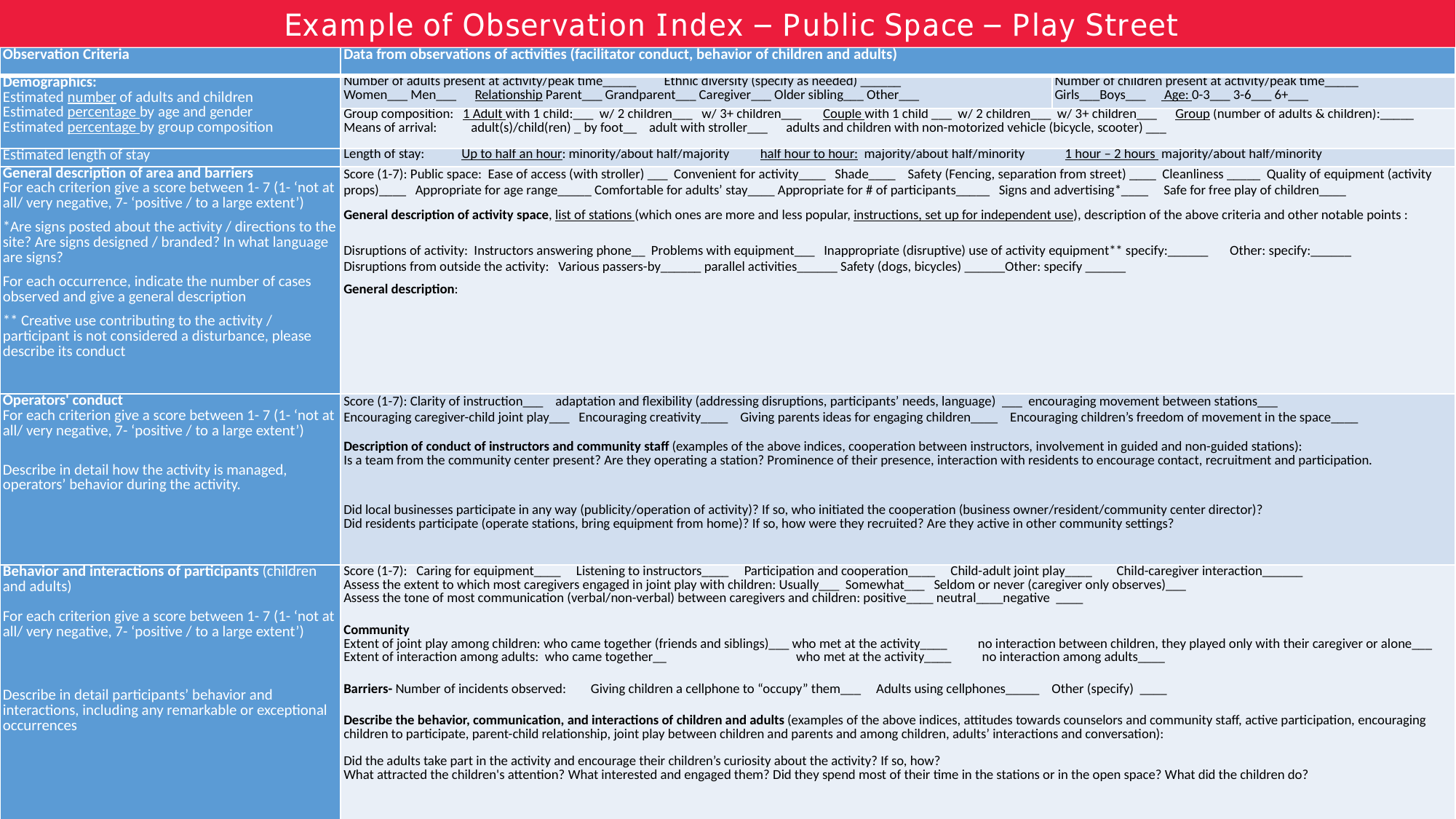

Example of Observation Index – Public Space – Play Street
| Observation Criteria | Data from observations of activities (facilitator conduct, behavior of children and adults) |  |
| --- | --- | --- |
| Demographics: Estimated number of adults and children Estimated percentage by age and gender Estimated percentage by group composition | Number of adults present at activity/peak time\_\_\_\_\_ Ethnic diversity (specify as needed) \_\_\_\_\_\_ Women\_\_\_ Men\_\_\_ Relationship Parent\_\_\_ Grandparent\_\_\_ Caregiver\_\_\_ Older sibling\_\_\_ Other\_\_\_ | Number of children present at activity/peak time\_\_\_\_\_ Girls\_\_\_Boys\_\_\_ Age: 0-3\_\_\_ 3-6\_\_\_ 6+\_\_\_ |
|  | Group composition: 1 Adult with 1 child:\_\_\_ w/ 2 children\_\_\_ w/ 3+ children\_\_\_ Couple with 1 child \_\_\_ w/ 2 children\_\_\_ w/ 3+ children\_\_\_ Group (number of adults & children):\_\_\_\_\_ Means of arrival: adult(s)/child(ren) \_ by foot\_\_ adult with stroller\_\_\_ adults and children with non-motorized vehicle (bicycle, scooter) \_\_\_ |  |
| Estimated length of stay | Length of stay: Up to half an hour: minority/about half/majority half hour to hour: majority/about half/minority 1 hour – 2 hours majority/about half/minority |  |
| General description of area and barriers For each criterion give a score between 1- 7 (1- ‘not at all/ very negative, 7- ‘positive / to a large extent’) \*Are signs posted about the activity / directions to the site? Are signs designed / branded? In what language are signs? For each occurrence, indicate the number of cases observed and give a general description \*\* Creative use contributing to the activity / participant is not considered a disturbance, please describe its conduct | Score (1-7): Public space: Ease of access (with stroller) \_\_\_ Convenient for activity\_\_\_\_ Shade\_\_\_\_ Safety (Fencing, separation from street) \_\_\_\_ Cleanliness \_\_\_\_\_ Quality of equipment (activity props)\_\_\_\_ Appropriate for age range\_\_\_\_\_ Comfortable for adults’ stay\_\_\_\_ Appropriate for # of participants\_\_\_\_\_ Signs and advertising\*\_\_\_\_ Safe for free play of children\_\_\_\_ General description of activity space, list of stations (which ones are more and less popular, instructions, set up for independent use), description of the above criteria and other notable points :    Disruptions of activity: Instructors answering phone\_\_ Problems with equipment\_\_\_ Inappropriate (disruptive) use of activity equipment\*\* specify:\_\_\_\_\_\_ Other: specify:\_\_\_\_\_\_ Disruptions from outside the activity: Various passers-by\_\_\_\_\_\_ parallel activities\_\_\_\_\_\_ Safety (dogs, bicycles) \_\_\_\_\_\_Other: specify \_\_\_\_\_\_ General description: |  |
| Operators' conduct For each criterion give a score between 1- 7 (1- ‘not at all/ very negative, 7- ‘positive / to a large extent’) Describe in detail how the activity is managed, operators’ behavior during the activity. | Score (1-7): Clarity of instruction\_\_\_ adaptation and flexibility (addressing disruptions, participants’ needs, language) \_\_\_ encouraging movement between stations\_\_\_ Encouraging caregiver-child joint play\_\_\_ Encouraging creativity\_\_\_\_ Giving parents ideas for engaging children\_\_\_\_ Encouraging children’s freedom of movement in the space\_\_\_\_ Description of conduct of instructors and community staff (examples of the above indices, cooperation between instructors, involvement in guided and non-guided stations): Is a team from the community center present? Are they operating a station? Prominence of their presence, interaction with residents to encourage contact, recruitment and participation.     Did local businesses participate in any way (publicity/operation of activity)? If so, who initiated the cooperation (business owner/resident/community center director)? Did residents participate (operate stations, bring equipment from home)? If so, how were they recruited? Are they active in other community settings? |  |
| Behavior and interactions of participants (children and adults) For each criterion give a score between 1- 7 (1- ‘not at all/ very negative, 7- ‘positive / to a large extent’)     Describe in detail participants’ behavior and interactions, including any remarkable or exceptional occurrences | Score (1-7): Caring for equipment\_\_\_\_ Listening to instructors\_\_\_\_ Participation and cooperation\_\_\_\_ Child-adult joint play\_\_\_\_ Child-caregiver interaction\_\_\_\_\_\_ Assess the extent to which most caregivers engaged in joint play with children: Usually\_\_\_ Somewhat\_\_\_ Seldom or never (caregiver only observes)\_\_\_ Assess the tone of most communication (verbal/non-verbal) between caregivers and children: positive\_\_\_\_ neutral\_\_\_\_negative \_\_\_\_   Community Extent of joint play among children: who came together (friends and siblings)\_\_\_ who met at the activity\_\_\_\_ no interaction between children, they played only with their caregiver or alone\_\_\_ Extent of interaction among adults: who came together\_\_ who met at the activity\_\_\_\_ no interaction among adults\_\_\_\_   Barriers- Number of incidents observed: Giving children a cellphone to “occupy” them\_\_\_ Adults using cellphones\_\_\_\_\_ Other (specify) \_\_\_\_   Describe the behavior, communication, and interactions of children and adults (examples of the above indices, attitudes towards counselors and community staff, active participation, encouraging children to participate, parent-child relationship, joint play between children and parents and among children, adults’ interactions and conversation): Did the adults take part in the activity and encourage their children’s curiosity about the activity? If so, how? What attracted the children's attention? What interested and engaged them? Did they spend most of their time in the stations or in the open space? What did the children do? |  |

58